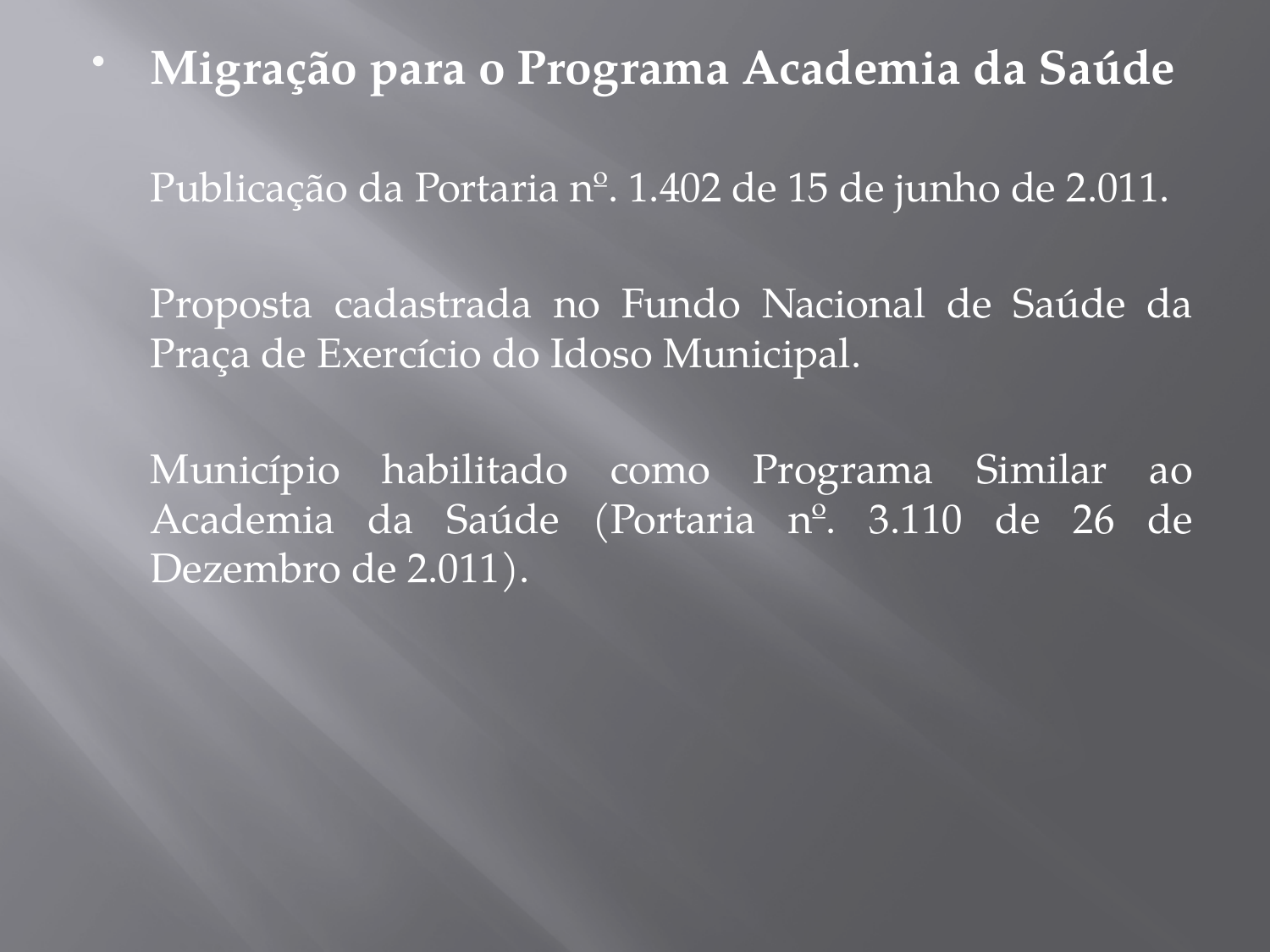

Migração para o Programa Academia da Saúde

	Publicação da Portaria nº. 1.402 de 15 de junho de 2.011.

	Proposta cadastrada no Fundo Nacional de Saúde da Praça de Exercício do Idoso Municipal.

	Município habilitado como Programa Similar ao Academia da Saúde (Portaria nº. 3.110 de 26 de Dezembro de 2.011).

#